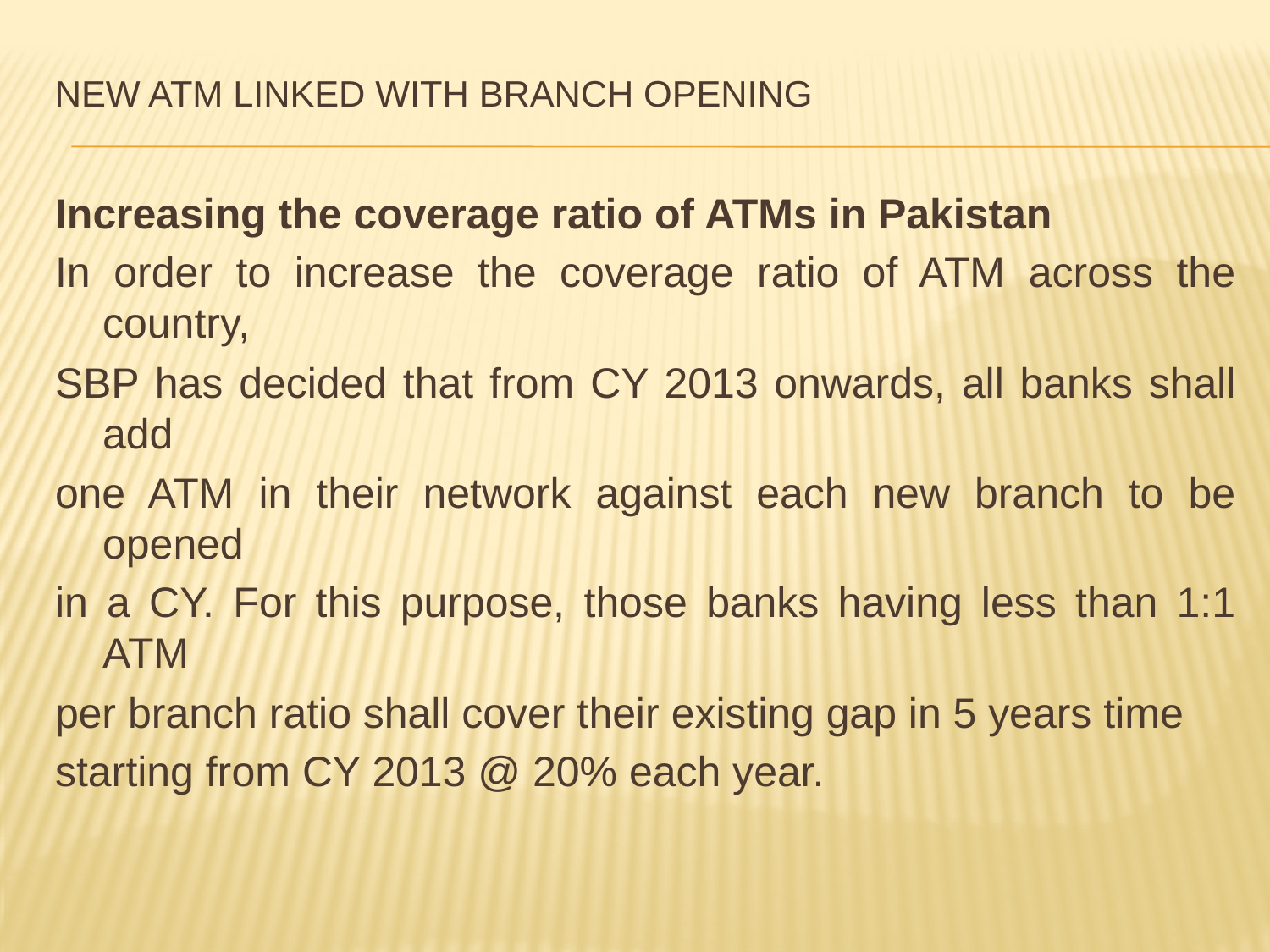

# New ATM linked with branch opening
Increasing the coverage ratio of ATMs in Pakistan
In order to increase the coverage ratio of ATM across the country,
SBP has decided that from CY 2013 onwards, all banks shall add
one ATM in their network against each new branch to be opened
in a CY. For this purpose, those banks having less than 1:1 ATM
per branch ratio shall cover their existing gap in 5 years time
starting from CY 2013 @ 20% each year.